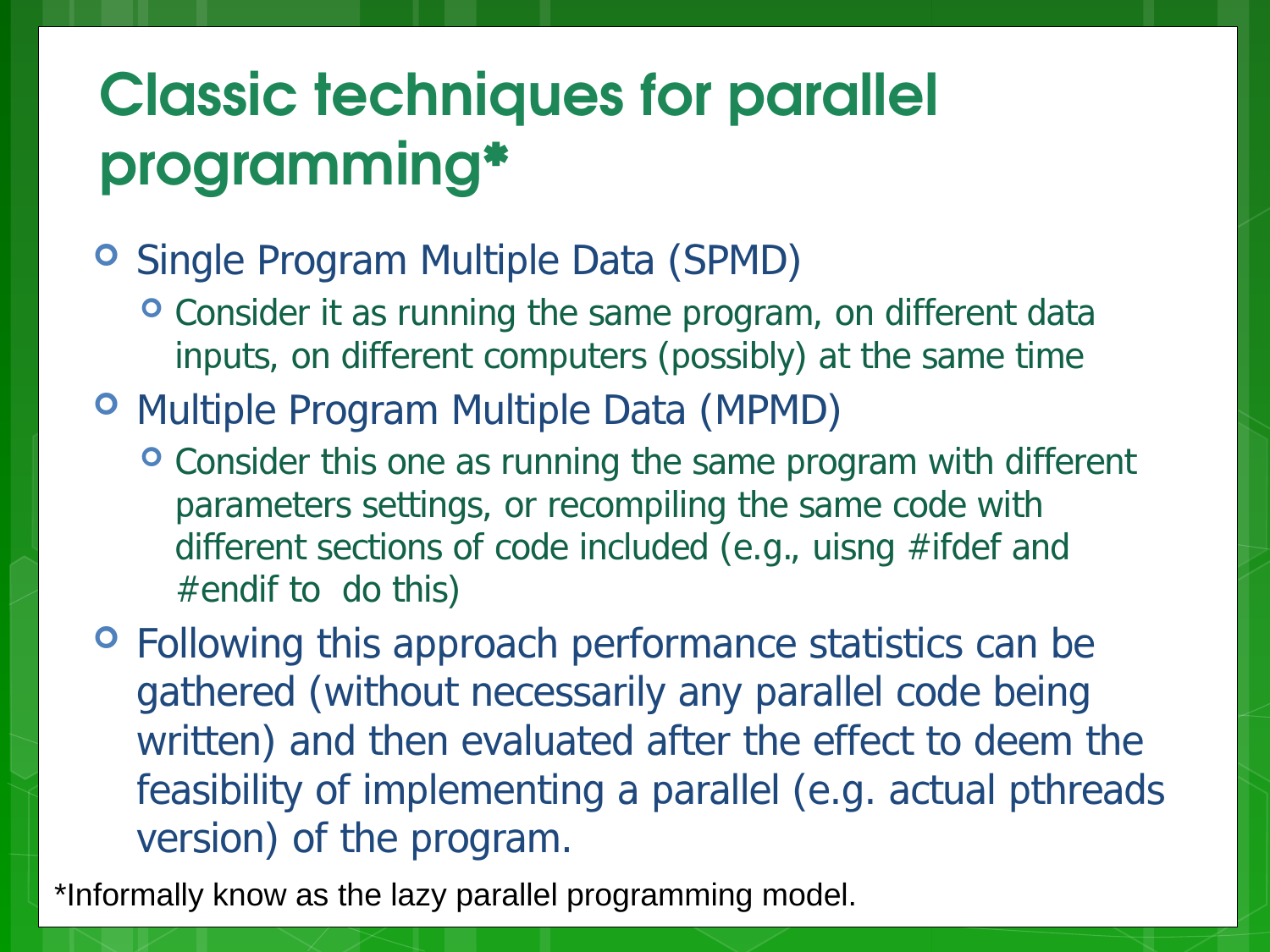

# Classic techniques for parallel programming*
Single Program Multiple Data (SPMD)
Consider it as running the same program, on different data inputs, on different computers (possibly) at the same time
Multiple Program Multiple Data (MPMD)
Consider this one as running the same program with different parameters settings, or recompiling the same code with different sections of code included (e.g., uisng #ifdef and #endif to  do this)
Following this approach performance statistics can be gathered (without necessarily any parallel code being written) and then evaluated after the effect to deem the feasibility of implementing a parallel (e.g. actual pthreads version) of the program.
*Informally know as the lazy parallel programming model.